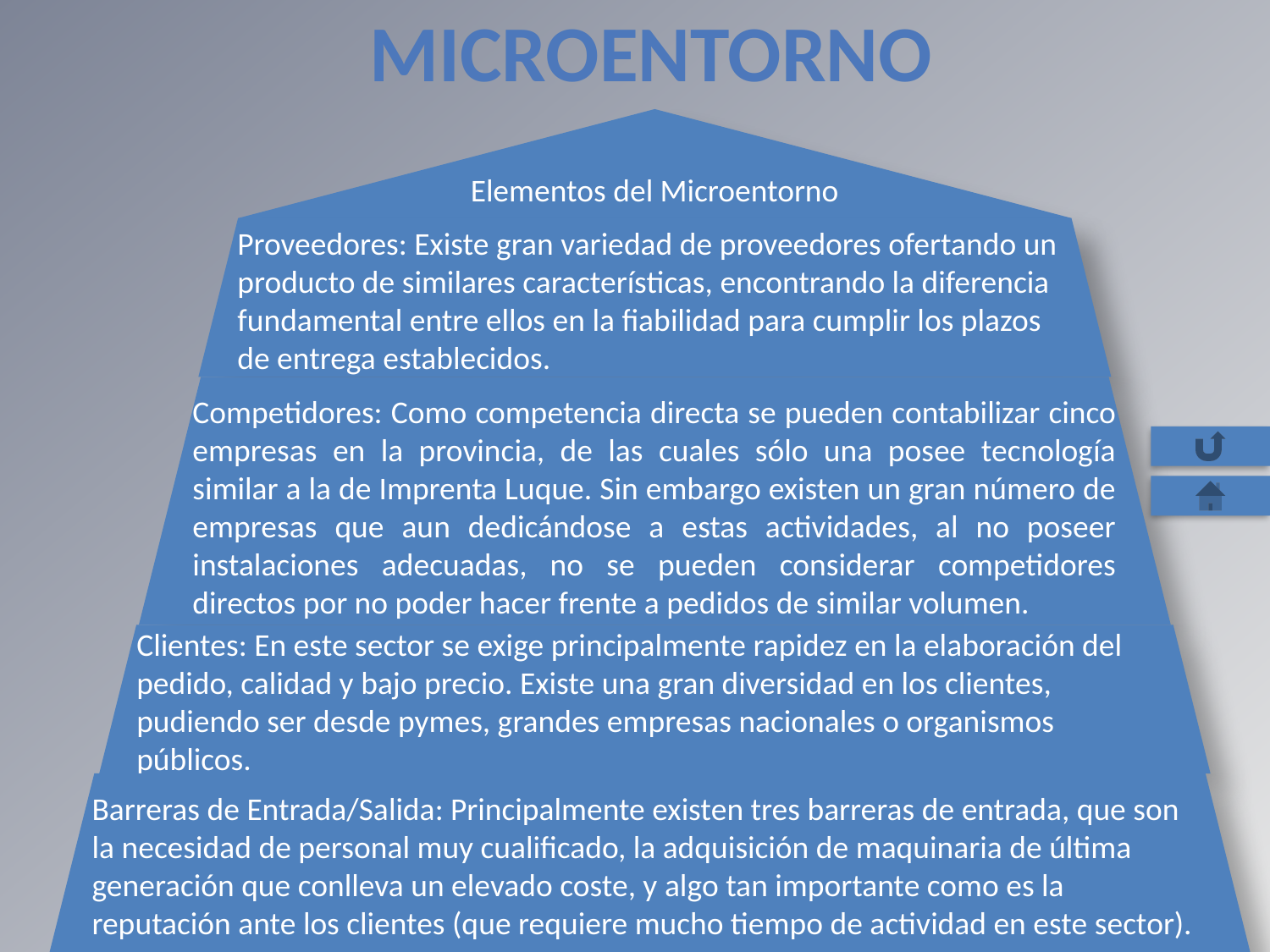

# Microentorno
Elementos del Microentorno
Proveedores: Existe gran variedad de proveedores ofertando un producto de similares características, encontrando la diferencia fundamental entre ellos en la fiabilidad para cumplir los plazos de entrega establecidos.
Competidores: Como competencia directa se pueden contabilizar cinco empresas en la provincia, de las cuales sólo una posee tecnología similar a la de Imprenta Luque. Sin embargo existen un gran número de empresas que aun dedicándose a estas actividades, al no poseer instalaciones adecuadas, no se pueden considerar competidores directos por no poder hacer frente a pedidos de similar volumen.

Clientes: En este sector se exige principalmente rapidez en la elaboración del pedido, calidad y bajo precio. Existe una gran diversidad en los clientes, pudiendo ser desde pymes, grandes empresas nacionales o organismos públicos.
Barreras de Entrada/Salida: Principalmente existen tres barreras de entrada, que son la necesidad de personal muy cualificado, la adquisición de maquinaria de última generación que conlleva un elevado coste, y algo tan importante como es la reputación ante los clientes (que requiere mucho tiempo de actividad en este sector).